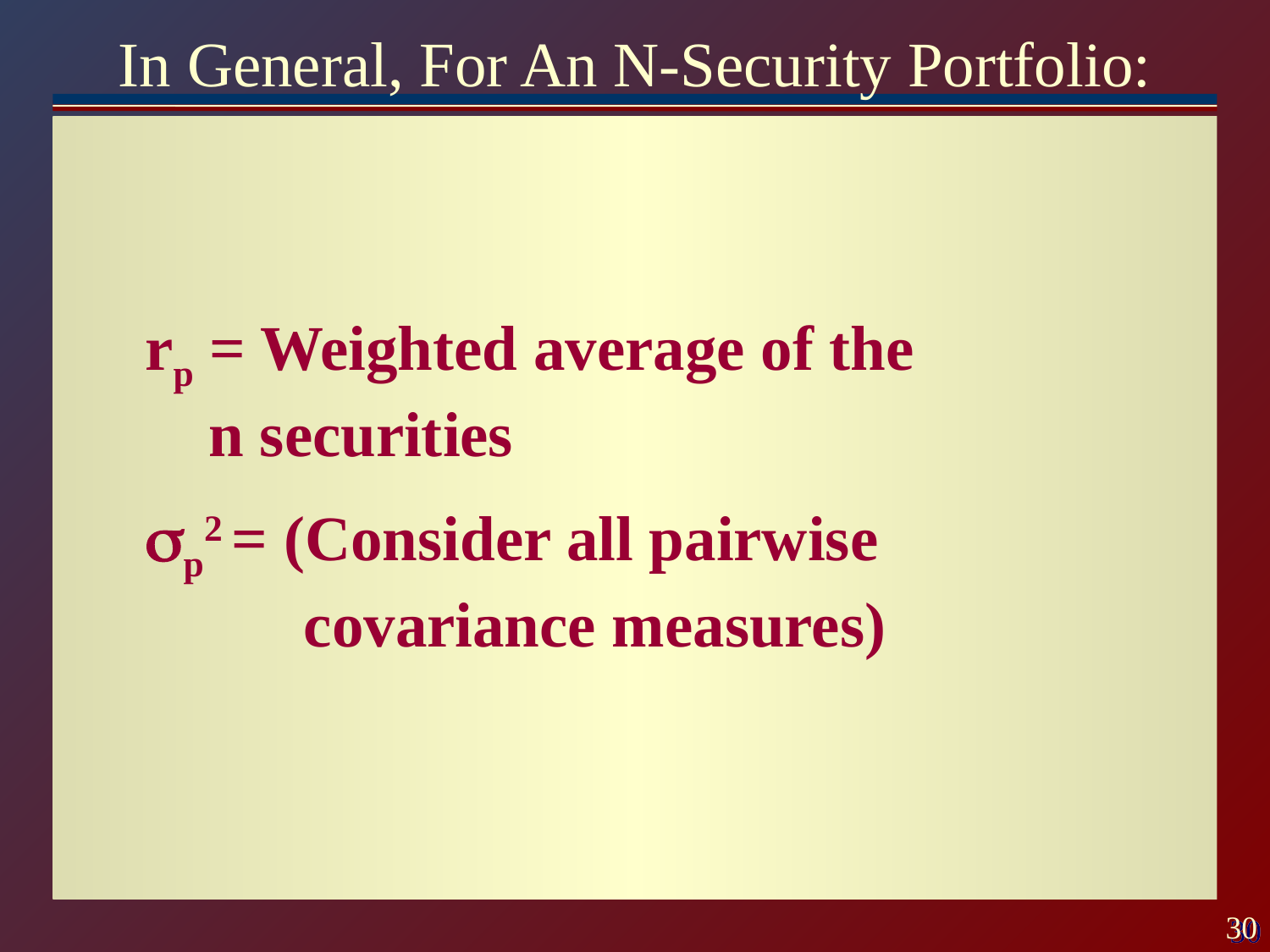

# In General, For An N-Security Portfolio:
rp = Weighted average of the
    n securities
σp2 = (Consider all pairwise
          covariance measures)